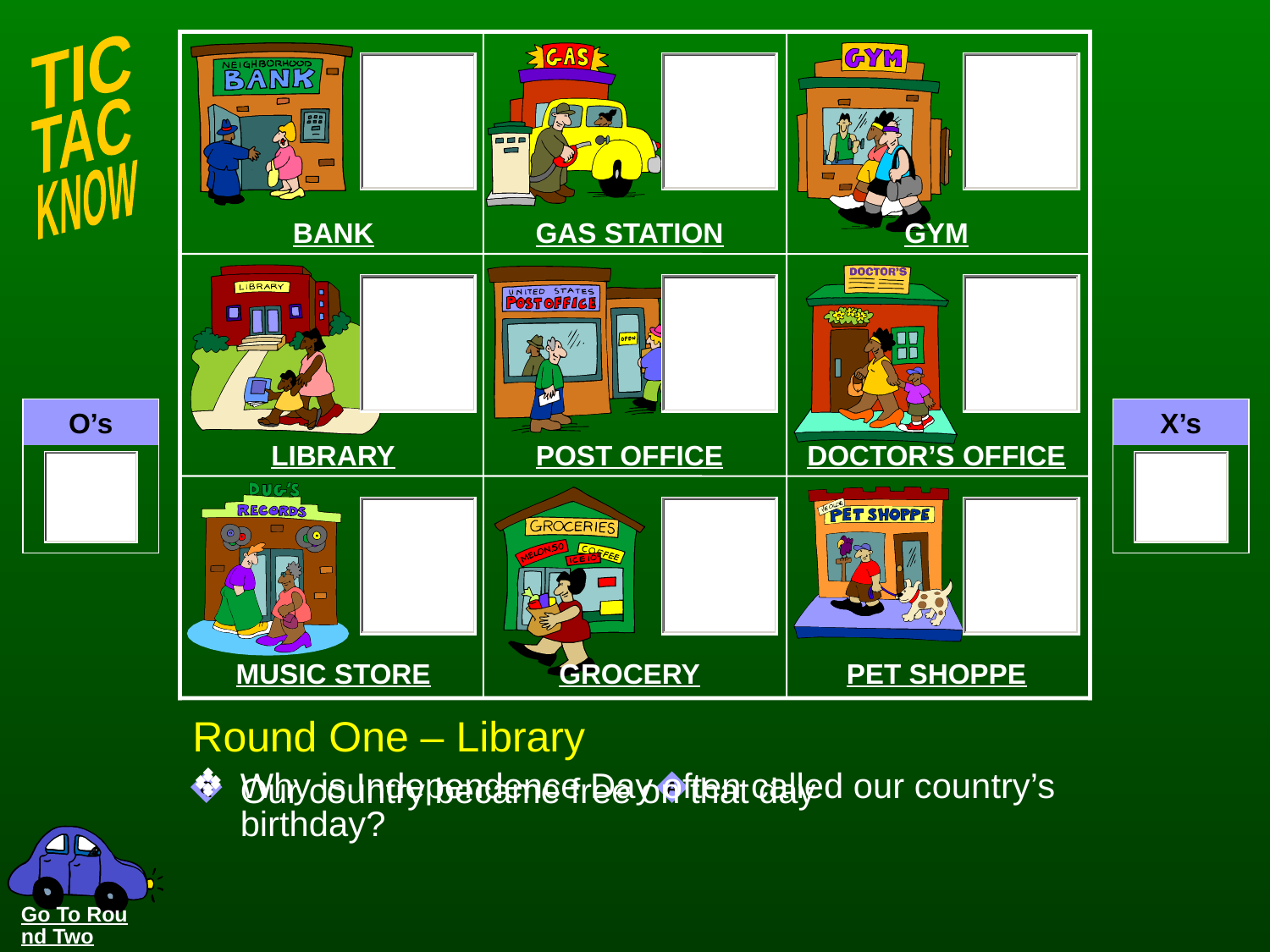

BANK
GAS STATION
GYM
LIBRARY
POST OFFICE
DOCTOR’S OFFICE
MUSIC STORE
GROCERY
PET SHOPPE
# Round One – Library
Why is Independence Day often called our country’s birthday?
Our country became free on that day
Go To Round Two